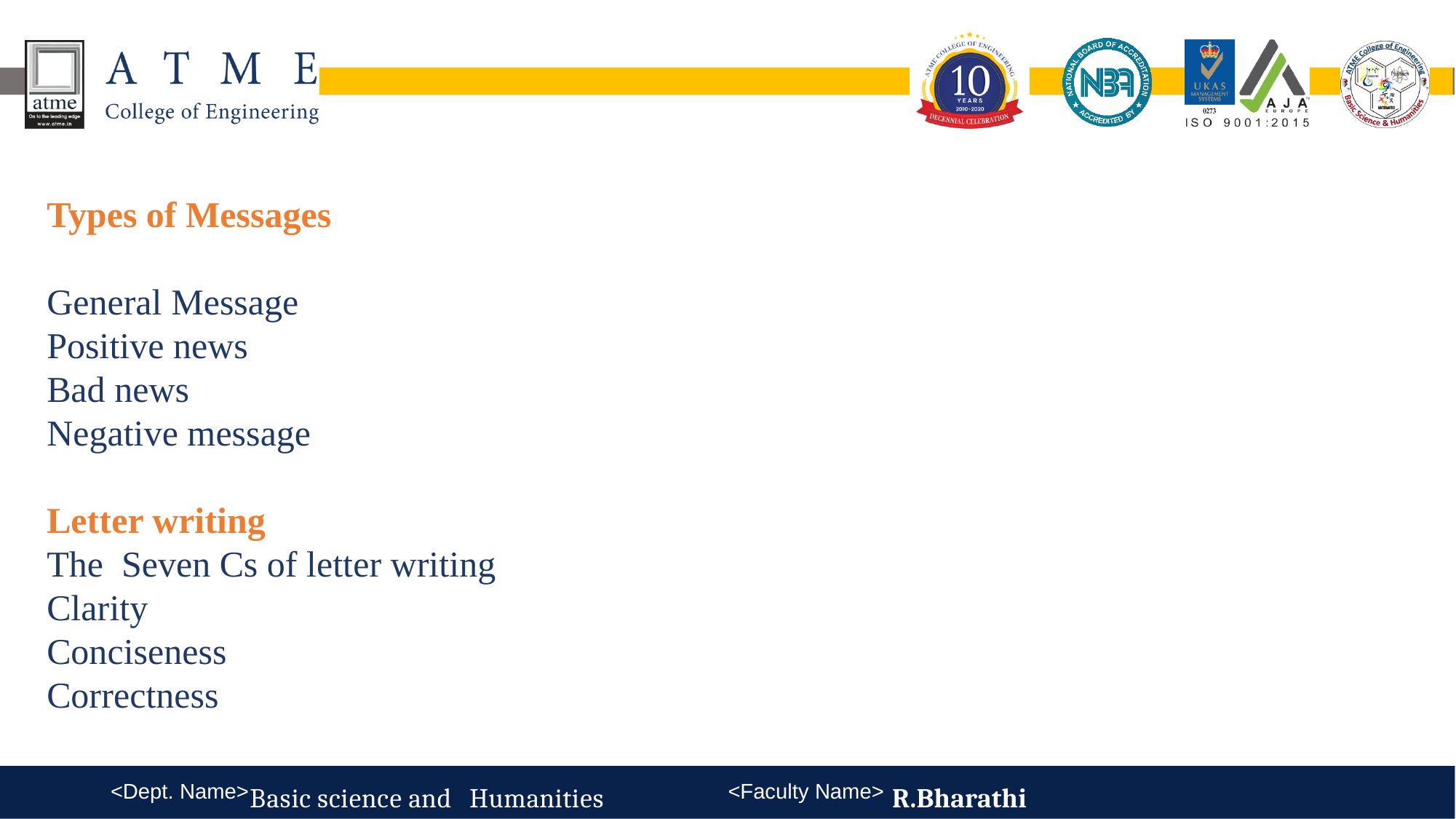

Types of Messages

General Message
Positive news
Bad news
Negative message

Letter writing
The  Seven Cs of letter writing
Clarity
Conciseness
Correctness
Basic science and   Humanities
R.Bharathi